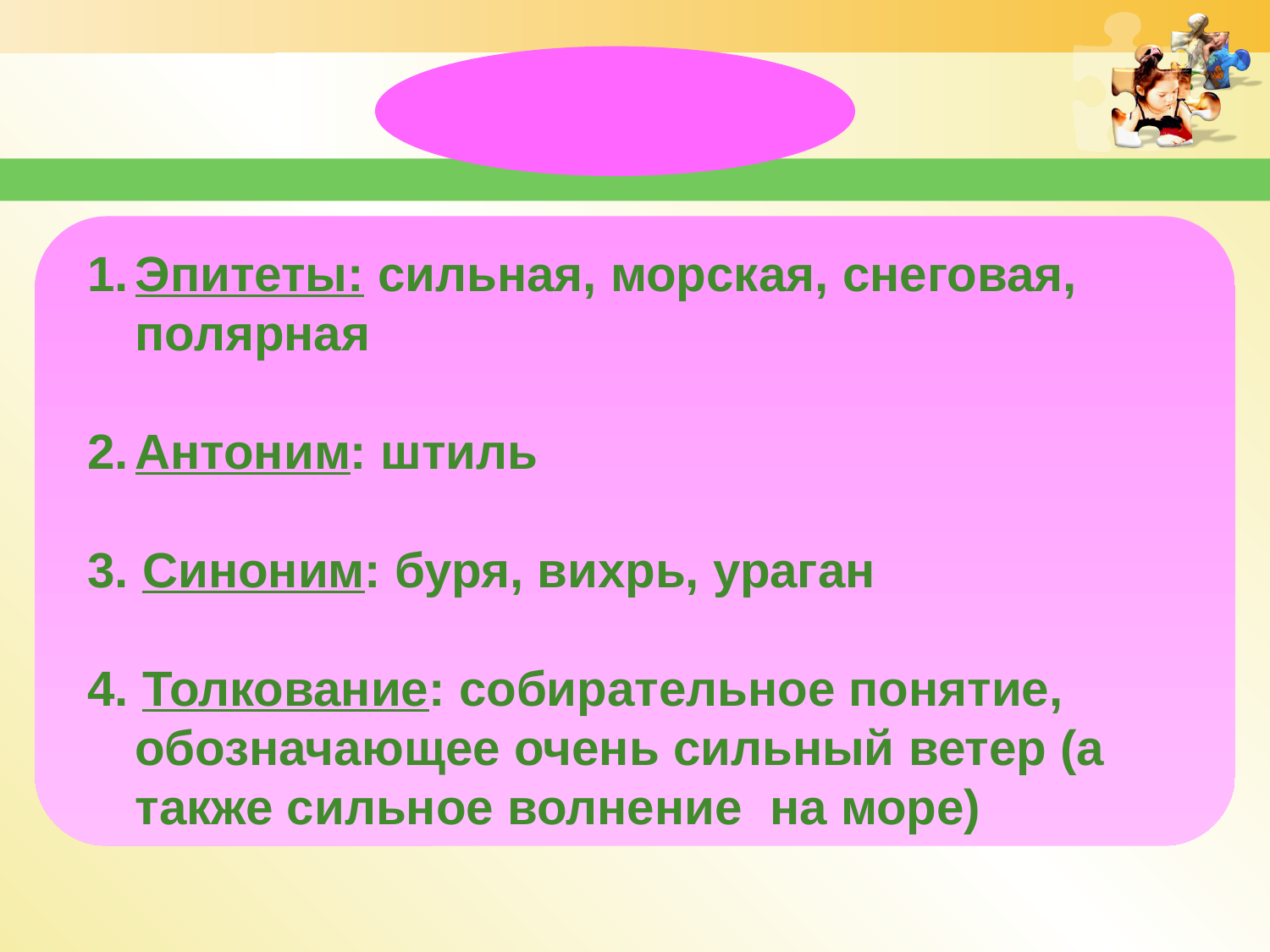

буря

Эпитеты: сильная, морская, снеговая, полярная

Антоним: штиль

3. Синоним: буря, вихрь, ураган

4. Толкование: собирательное понятие, обозначающее очень сильный ветер (а также сильное волнение  на море)